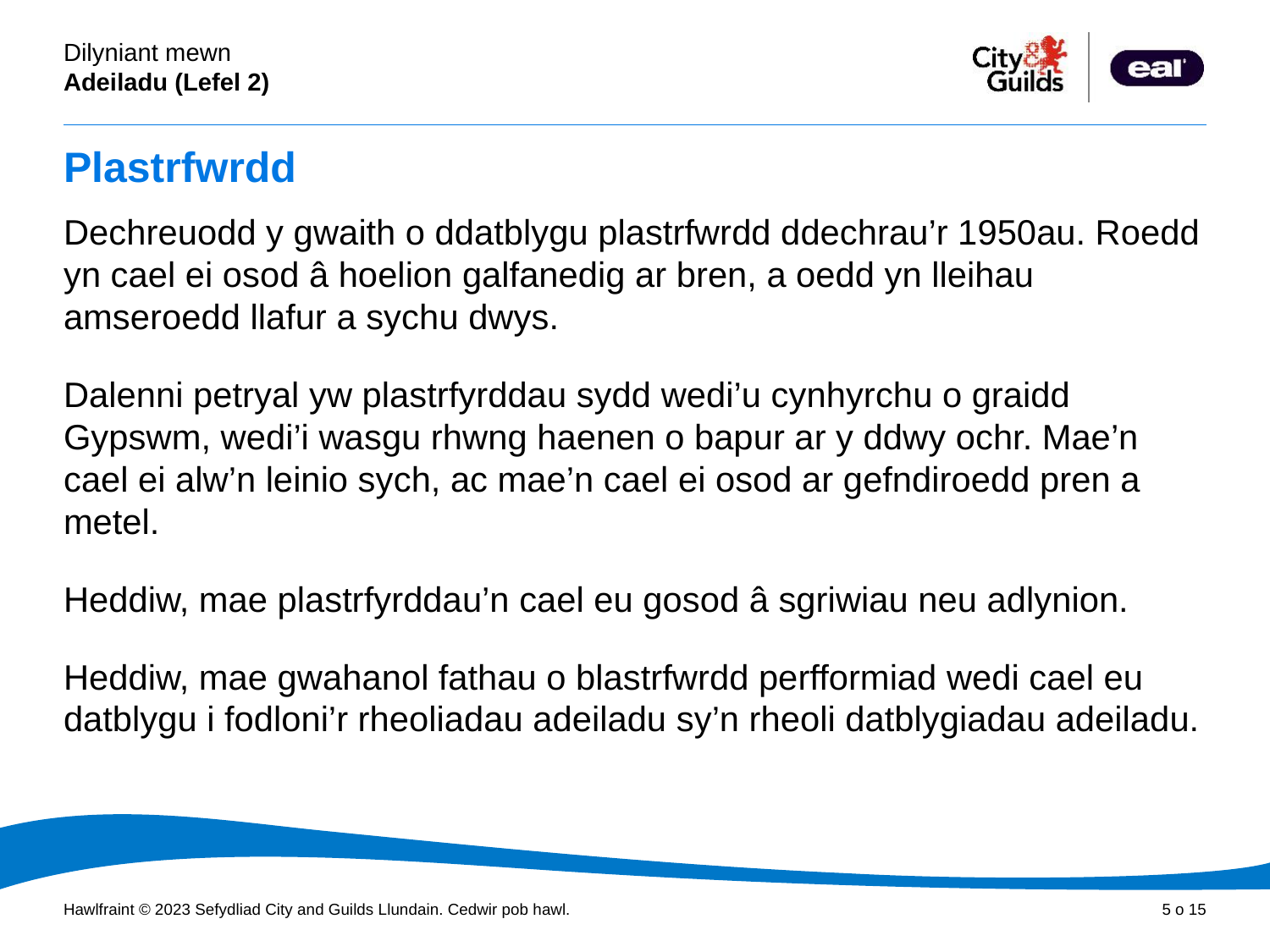

# Plastrfwrdd
Dechreuodd y gwaith o ddatblygu plastrfwrdd ddechrau’r 1950au. Roedd yn cael ei osod â hoelion galfanedig ar bren, a oedd yn lleihau amseroedd llafur a sychu dwys.
Dalenni petryal yw plastrfyrddau sydd wedi’u cynhyrchu o graidd Gypswm, wedi’i wasgu rhwng haenen o bapur ar y ddwy ochr. Mae’n cael ei alw’n leinio sych, ac mae’n cael ei osod ar gefndiroedd pren a metel.
Heddiw, mae plastrfyrddau’n cael eu gosod â sgriwiau neu adlynion.
Heddiw, mae gwahanol fathau o blastrfwrdd perfformiad wedi cael eu datblygu i fodloni’r rheoliadau adeiladu sy’n rheoli datblygiadau adeiladu.